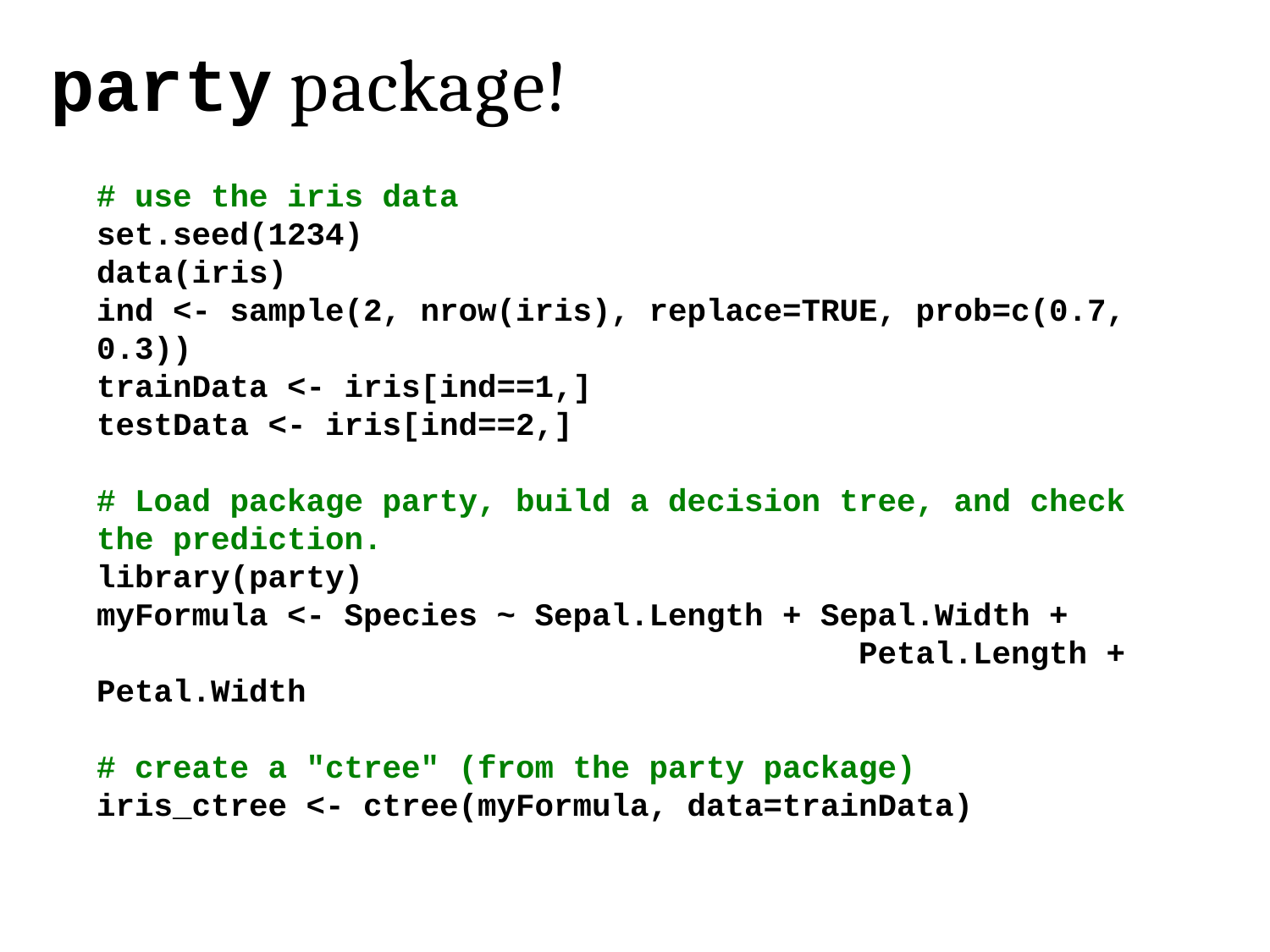

party package!
# use the iris data
set.seed(1234)
data(iris)
ind <- sample(2, nrow(iris), replace=TRUE, prob=c(0.7, 0.3))
trainData <- iris[ind==1,]
testData <- iris[ind==2,]

# Load package party, build a decision tree, and check the prediction.
library(party)
myFormula <- Species ~ Sepal.Length + Sepal.Width + 							Petal.Length + Petal.Width

# create a "ctree" (from the party package)
iris_ctree <- ctree(myFormula, data=trainData)